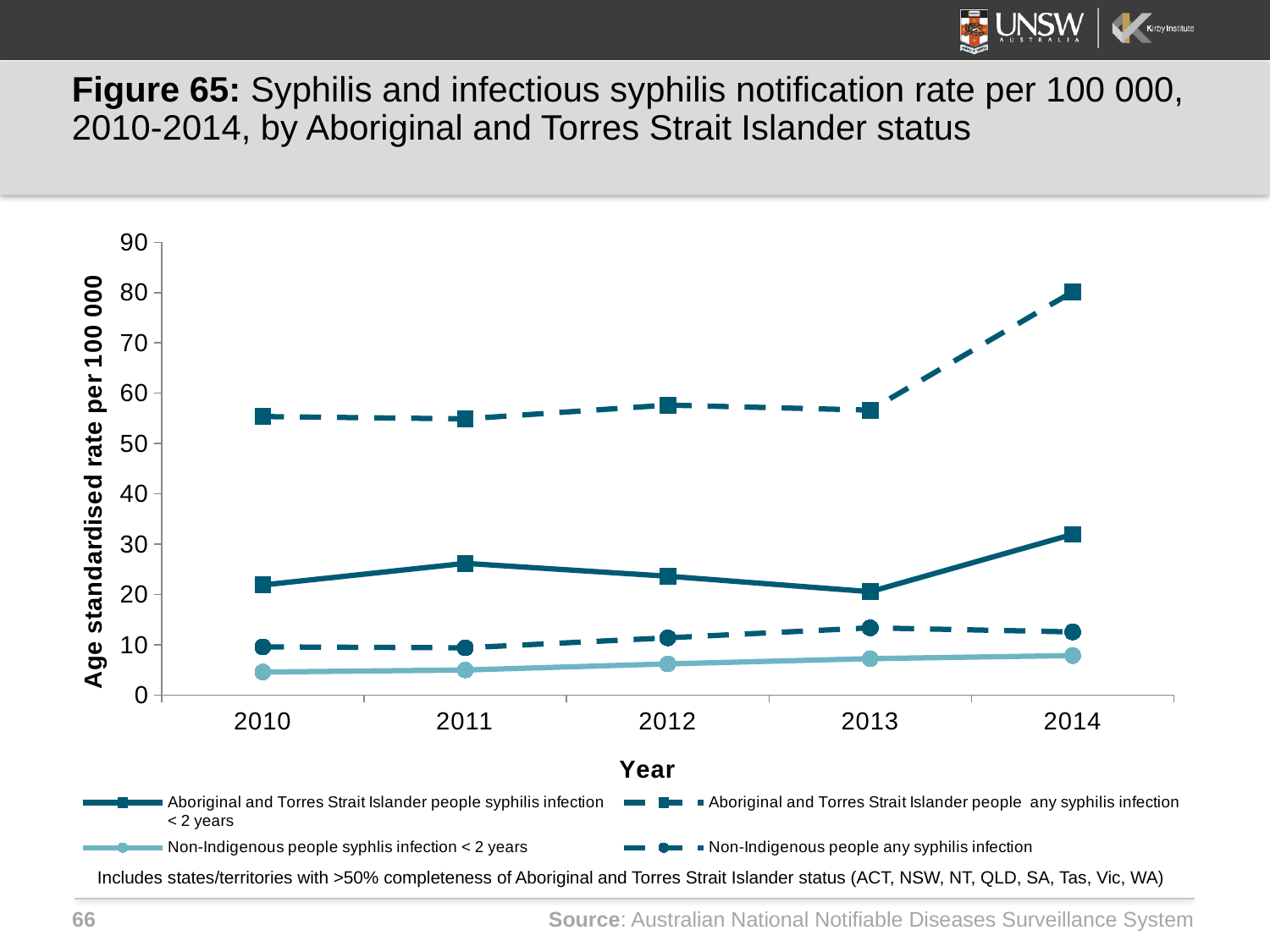

# Figure 65: Syphilis and infectious syphilis notification rate per 100 000, 2010-2014, by Aboriginal and Torres Strait Islander status

### Chart

| Category | Aboriginal and Torres Strait Islander people syphilis infection
< 2 years | Aboriginal and Torres Strait Islander people  any syphilis infection | Non-Indigenous people syphlis infection < 2 years | Non-Indigenous people any syphilis infection |
|---|---|---|---|---|
| 2010 | 21.88247 | 55.37446 | 4.586121 | 9.587719 |
| 2011 | 26.18478 | 54.90618 | 4.994461 | 9.402695 |
| 2012 | 23.62906 | 57.64303 | 6.203424 | 11.38759 |
| 2013 | 20.55454 | 56.64698 | 7.240792 | 13.3704 |
| 2014 | 31.96957 | 80.16733 | 7.861599 | 12.55354 |
Includes states/territories with >50% completeness of Aboriginal and Torres Strait Islander status (ACT, NSW, NT, QLD, SA, Tas, Vic, WA)
Source: Australian National Notifiable Diseases Surveillance System

66